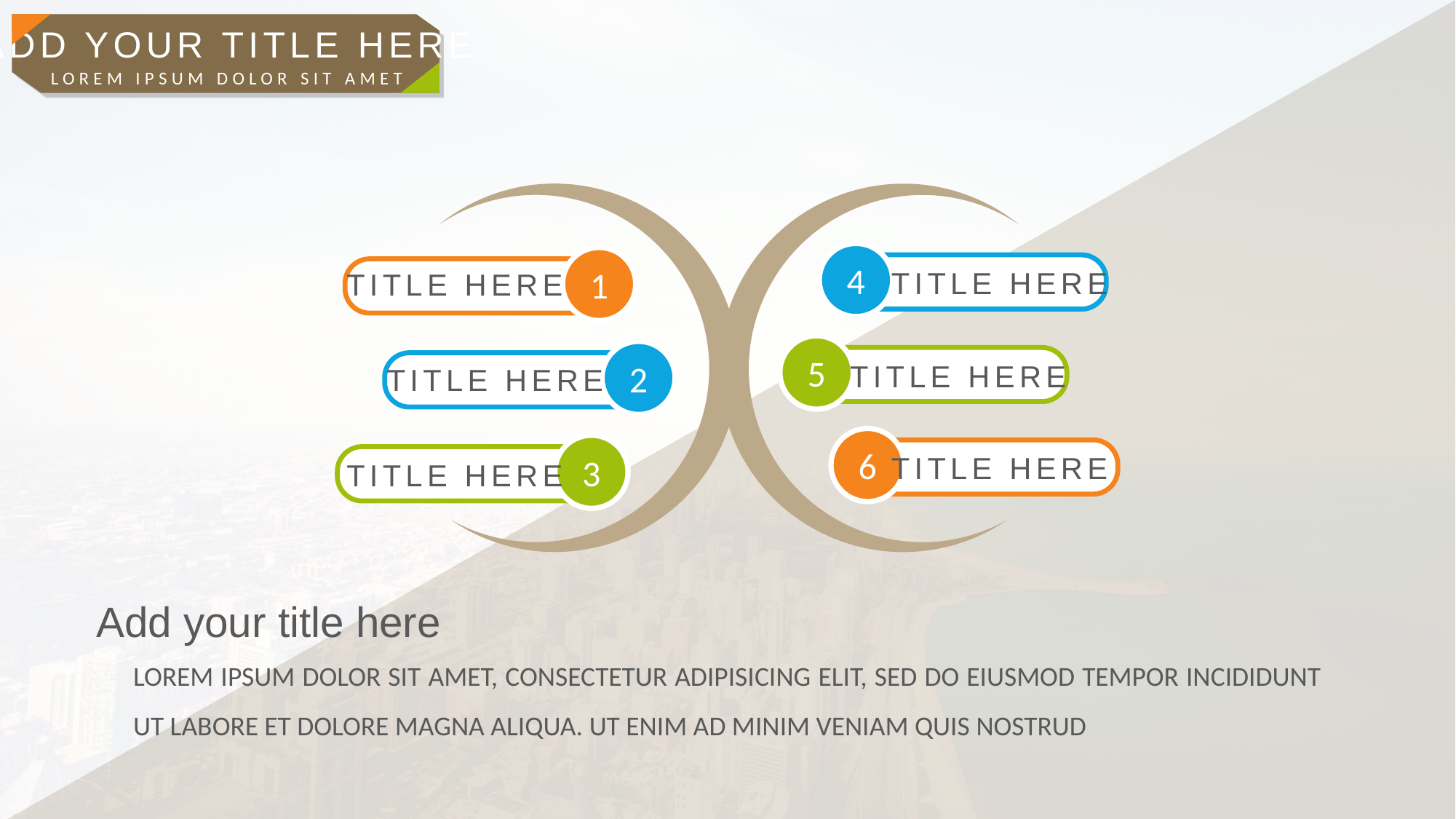

ADD YOUR TITLE HERE
LOREM IPSUM DOLOR SIT AMET

4

TITLE HERE
1

TITLE HERE
5

TITLE HERE
2

TITLE HERE
6

TITLE HERE
3

TITLE HERE
Add your title here
LOREM IPSUM DOLOR SIT AMET, CONSECTETUR ADIPISICING ELIT, SED DO EIUSMOD TEMPOR INCIDIDUNT UT LABORE ET DOLORE MAGNA ALIQUA. UT ENIM AD MINIM VENIAM QUIS NOSTRUD